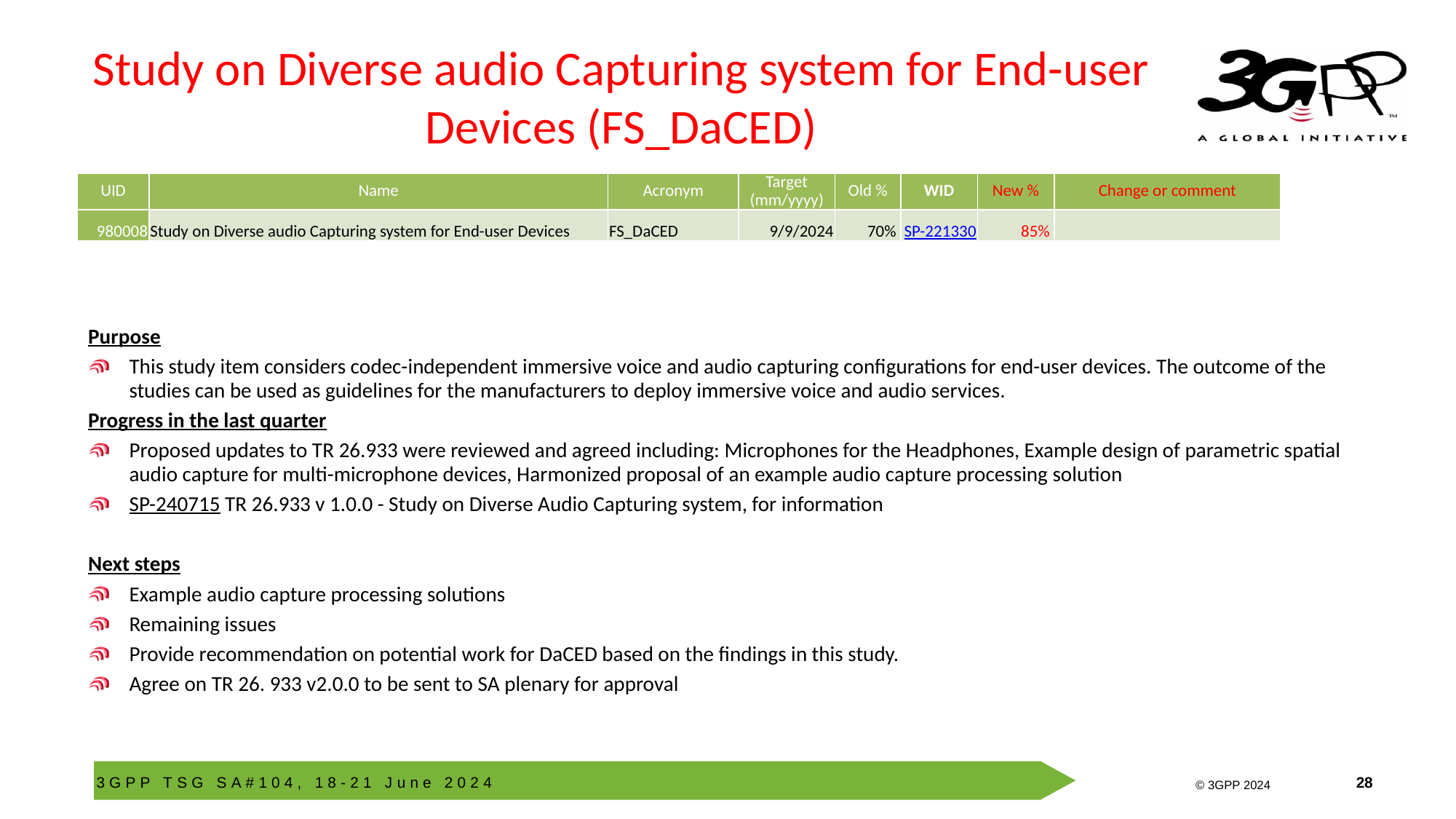

# Study on Diverse audio Capturing system for End-user Devices (FS_DaCED)
| UID | Name | Acronym | Target (mm/yyyy) | Old % | WID | New % | Change or comment |
| --- | --- | --- | --- | --- | --- | --- | --- |
| 980008 | Study on Diverse audio Capturing system for End-user Devices | FS\_DaCED | 9/9/2024 | 70% | SP-221330 | 85% |  |
Purpose
This study item considers codec-independent immersive voice and audio capturing configurations for end-user devices. The outcome of the studies can be used as guidelines for the manufacturers to deploy immersive voice and audio services.
Progress in the last quarter
Proposed updates to TR 26.933 were reviewed and agreed including: Microphones for the Headphones, Example design of parametric spatial audio capture for multi-microphone devices, Harmonized proposal of an example audio capture processing solution
SP-240715 TR 26.933 v 1.0.0 - Study on Diverse Audio Capturing system, for information

Next steps
Example audio capture processing solutions
Remaining issues
Provide recommendation on potential work for DaCED based on the findings in this study.
Agree on TR 26. 933 v2.0.0 to be sent to SA plenary for approval